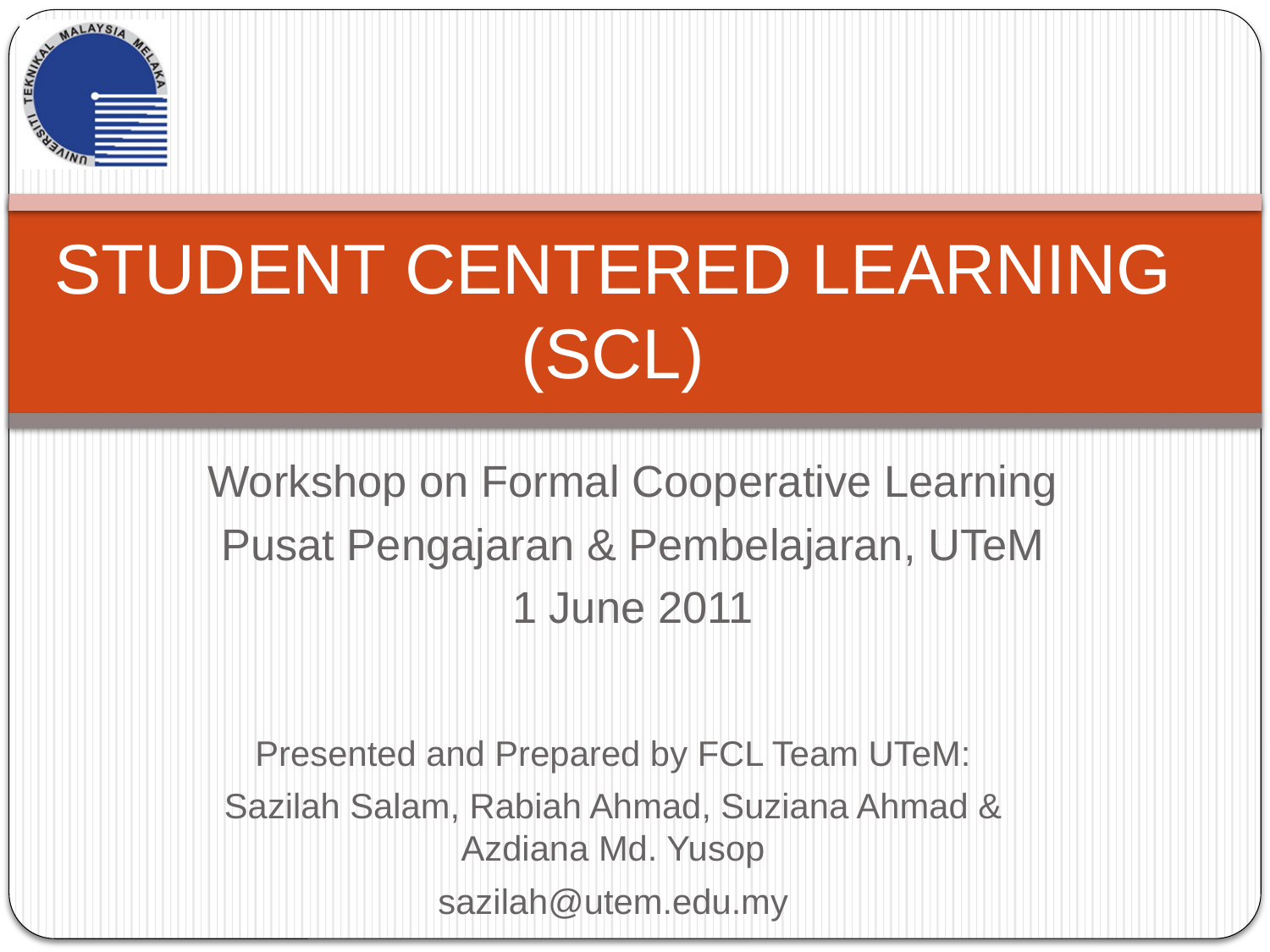

# STUDENT CENTERED LEARNING (SCL)
Workshop on Formal Cooperative Learning
Pusat Pengajaran & Pembelajaran, UTeM
1 June 2011

Presented and Prepared by FCL Team UTeM:
Sazilah Salam, Rabiah Ahmad, Suziana Ahmad & Azdiana Md. Yusop
sazilah@utem.edu.my